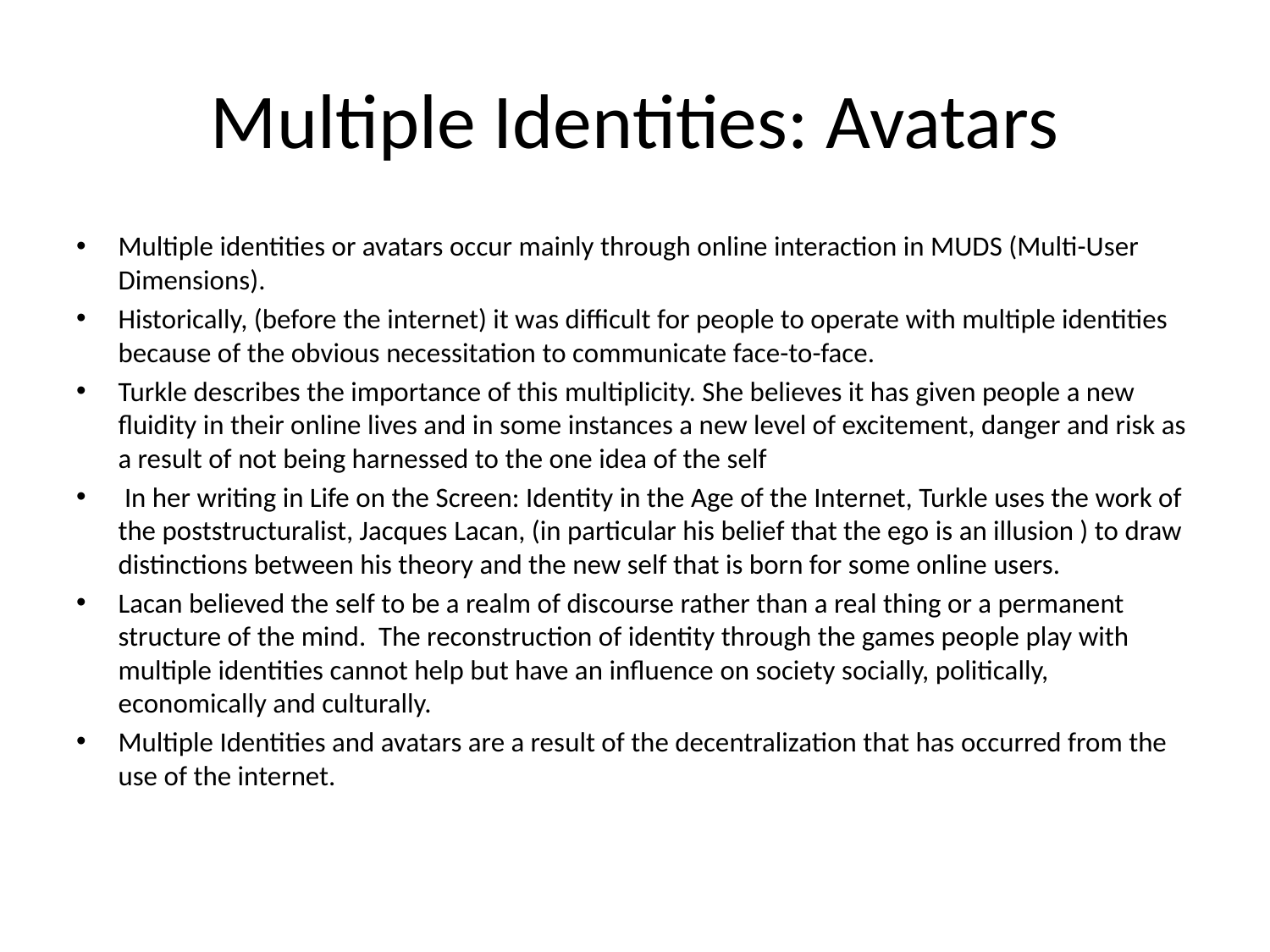

# Multiple Identities: Avatars
Multiple identities or avatars occur mainly through online interaction in MUDS (Multi-User Dimensions).
Historically, (before the internet) it was difficult for people to operate with multiple identities because of the obvious necessitation to communicate face-to-face.
Turkle describes the importance of this multiplicity. She believes it has given people a new fluidity in their online lives and in some instances a new level of excitement, danger and risk as a result of not being harnessed to the one idea of the self
 In her writing in Life on the Screen: Identity in the Age of the Internet, Turkle uses the work of the poststructuralist, Jacques Lacan, (in particular his belief that the ego is an illusion ) to draw distinctions between his theory and the new self that is born for some online users.
Lacan believed the self to be a realm of discourse rather than a real thing or a permanent structure of the mind.  The reconstruction of identity through the games people play with multiple identities cannot help but have an influence on society socially, politically, economically and culturally.
Multiple Identities and avatars are a result of the decentralization that has occurred from the use of the internet.